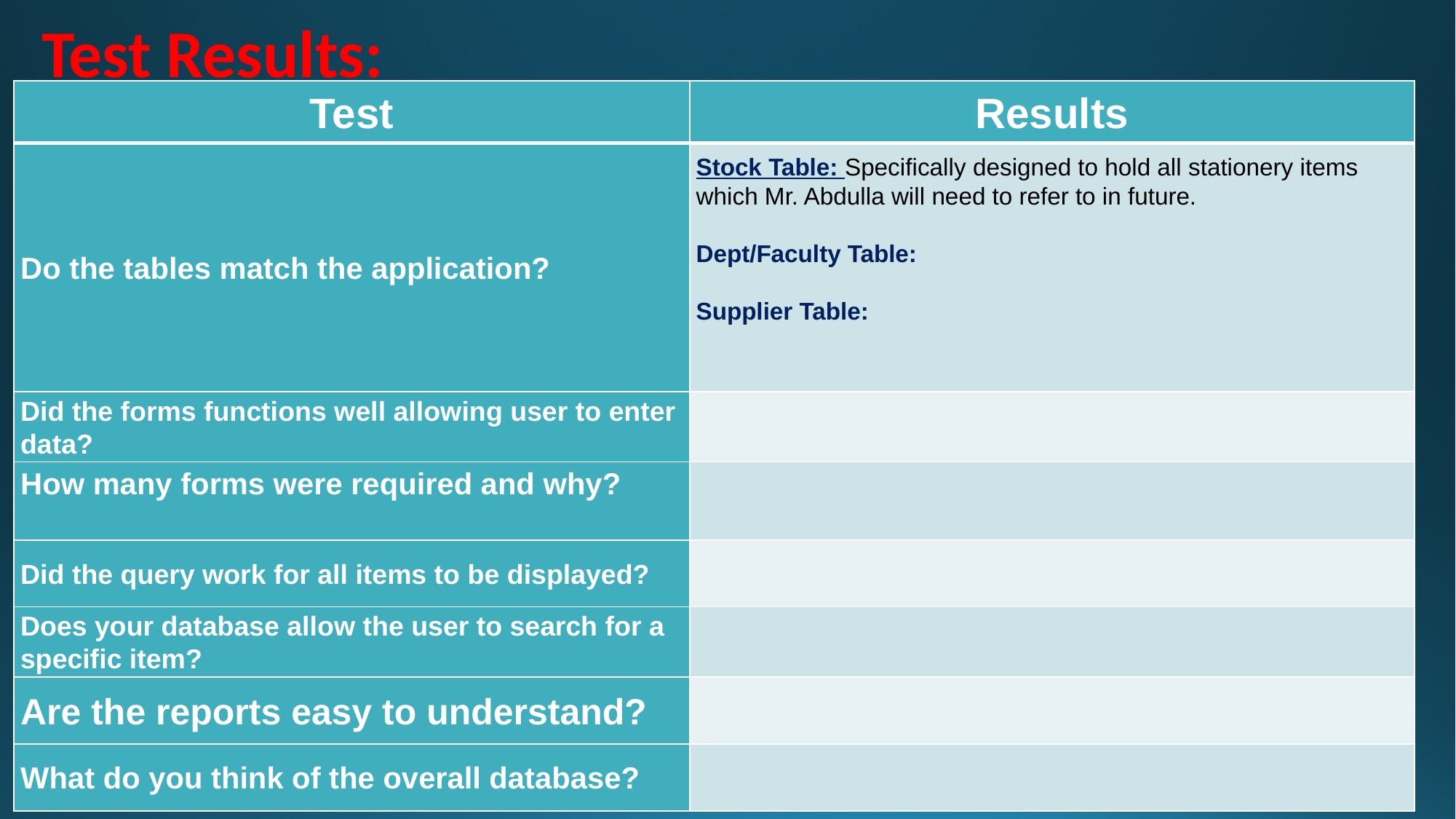

Test Results:
| Test | Results |
| --- | --- |
| Do the tables match the application? | Stock Table: Specifically designed to hold all stationery items which Mr. Abdulla will need to refer to in future.   Dept/Faculty Table:   Supplier Table: |
| Did the forms functions well allowing user to enter data? |  |
| How many forms were required and why? |  |
| Did the query work for all items to be displayed? |  |
| Does your database allow the user to search for a specific item? |  |
| Are the reports easy to understand? |  |
| What do you think of the overall database? |  |